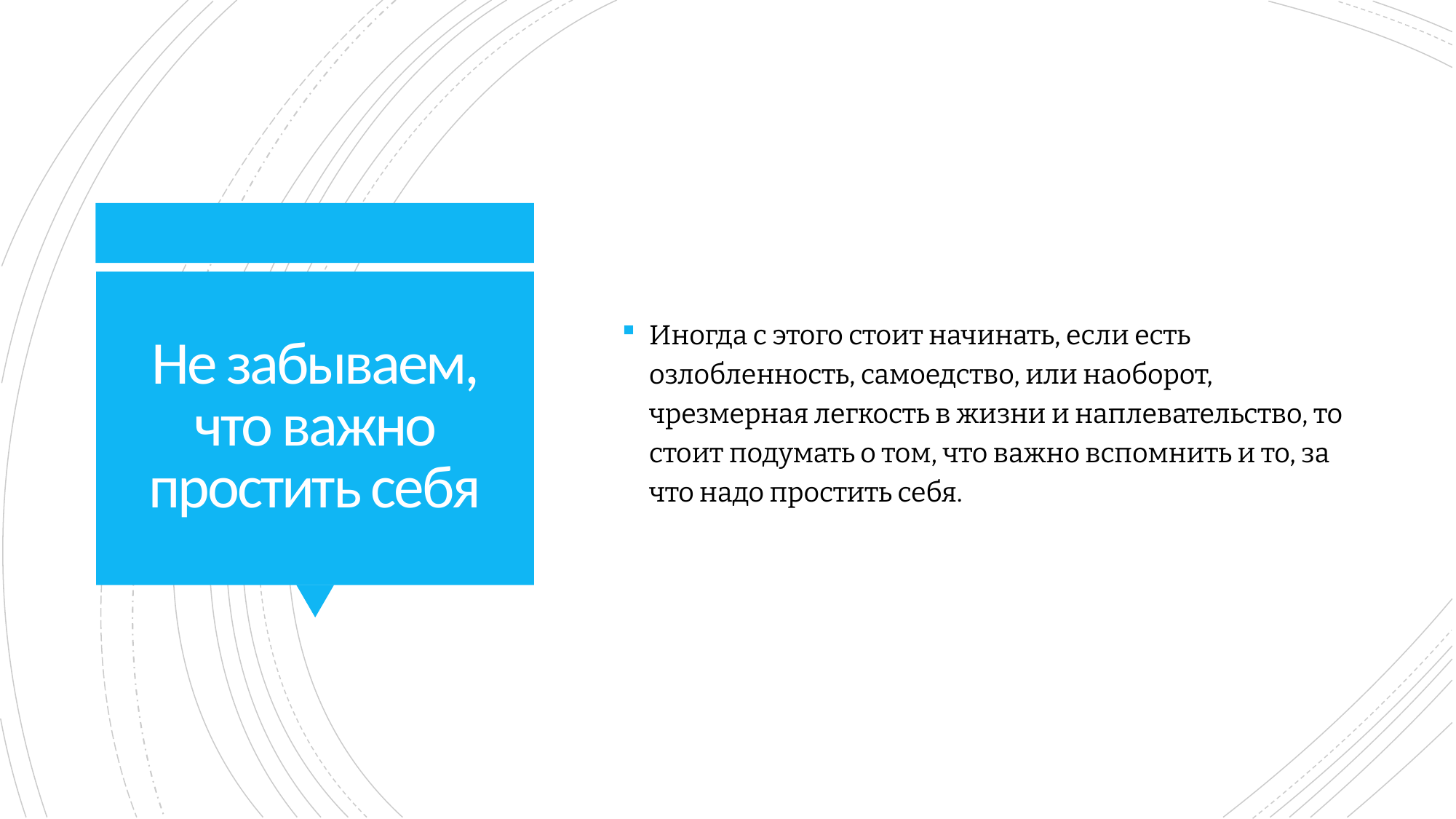

Иногда с этого стоит начинать, если есть озлобленность, самоедство, или наоборот, чрезмерная легкость в жизни и наплевательство, то стоит подумать о том, что важно вспомнить и то, за что надо простить себя.
# Не забываем, что важно простить себя